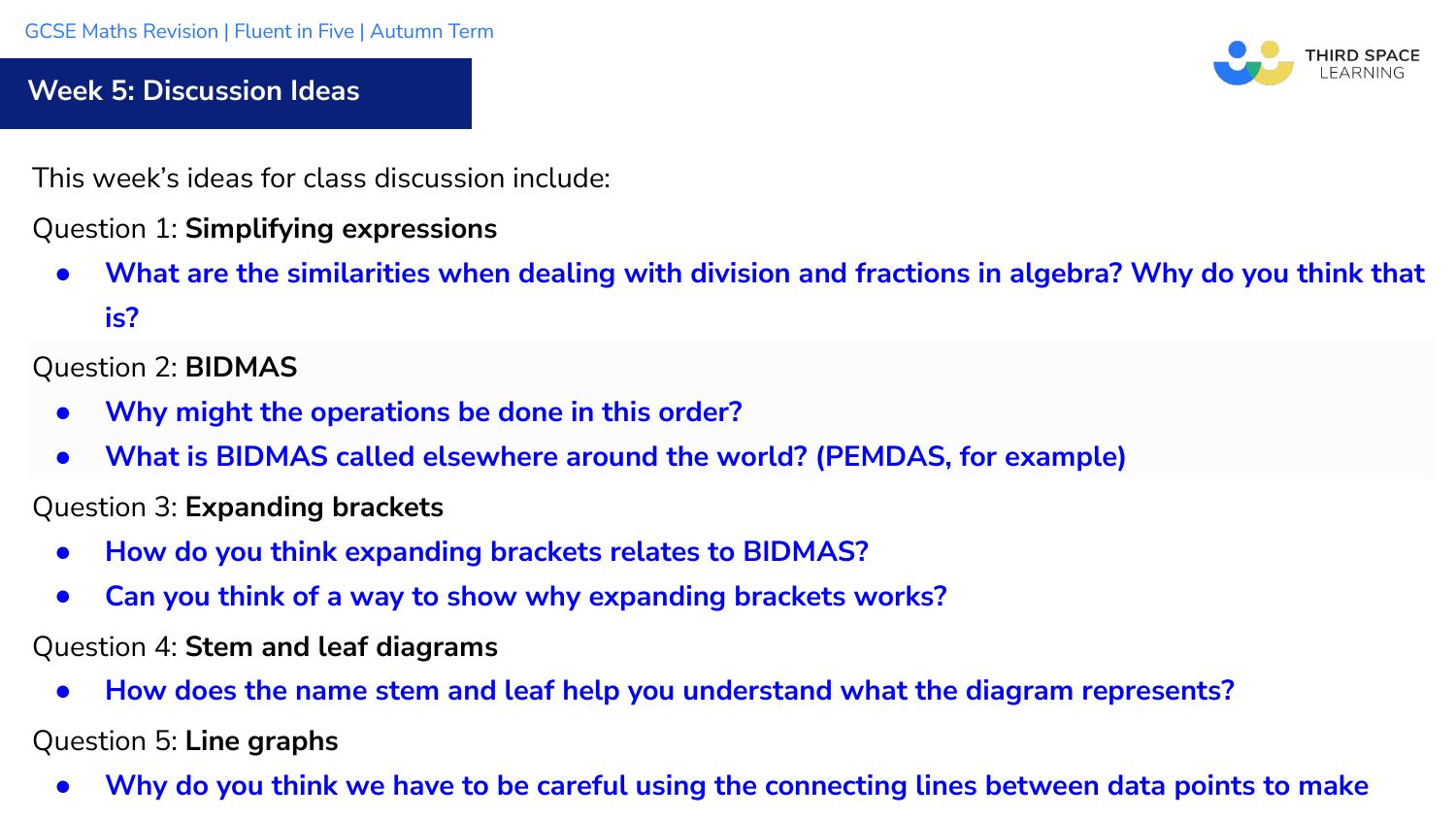

Week 5: Discussion Ideas
| This week’s ideas for class discussion include: |
| --- |
| Question 1: Simplifying expressions What are the similarities when dealing with division and fractions in algebra? Why do you think that is? |
| Question 2: BIDMAS Why might the operations be done in this order? What is BIDMAS called elsewhere around the world? (PEMDAS, for example) |
| Question 3: Expanding brackets How do you think expanding brackets relates to BIDMAS? Can you think of a way to show why expanding brackets works? |
| Question 4: Stem and leaf diagrams How does the name stem and leaf help you understand what the diagram represents? |
| Question 5: Line graphs Why do you think we have to be careful using the connecting lines between data points to make predictions? |